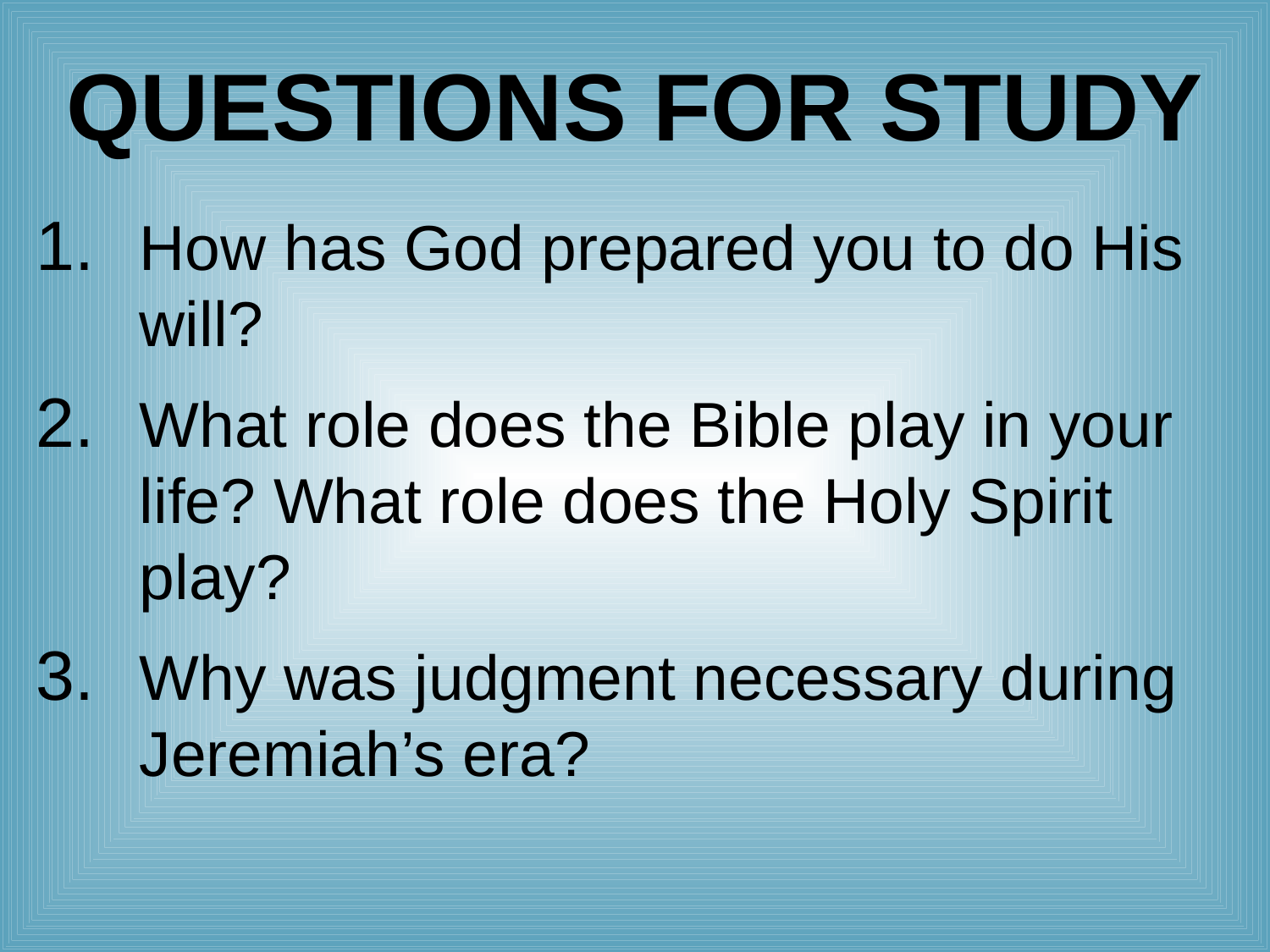

# Questions for Study
How has God prepared you to do His will?
What role does the Bible play in your life? What role does the Holy Spirit play?
Why was judgment necessary during Jeremiah’s era?